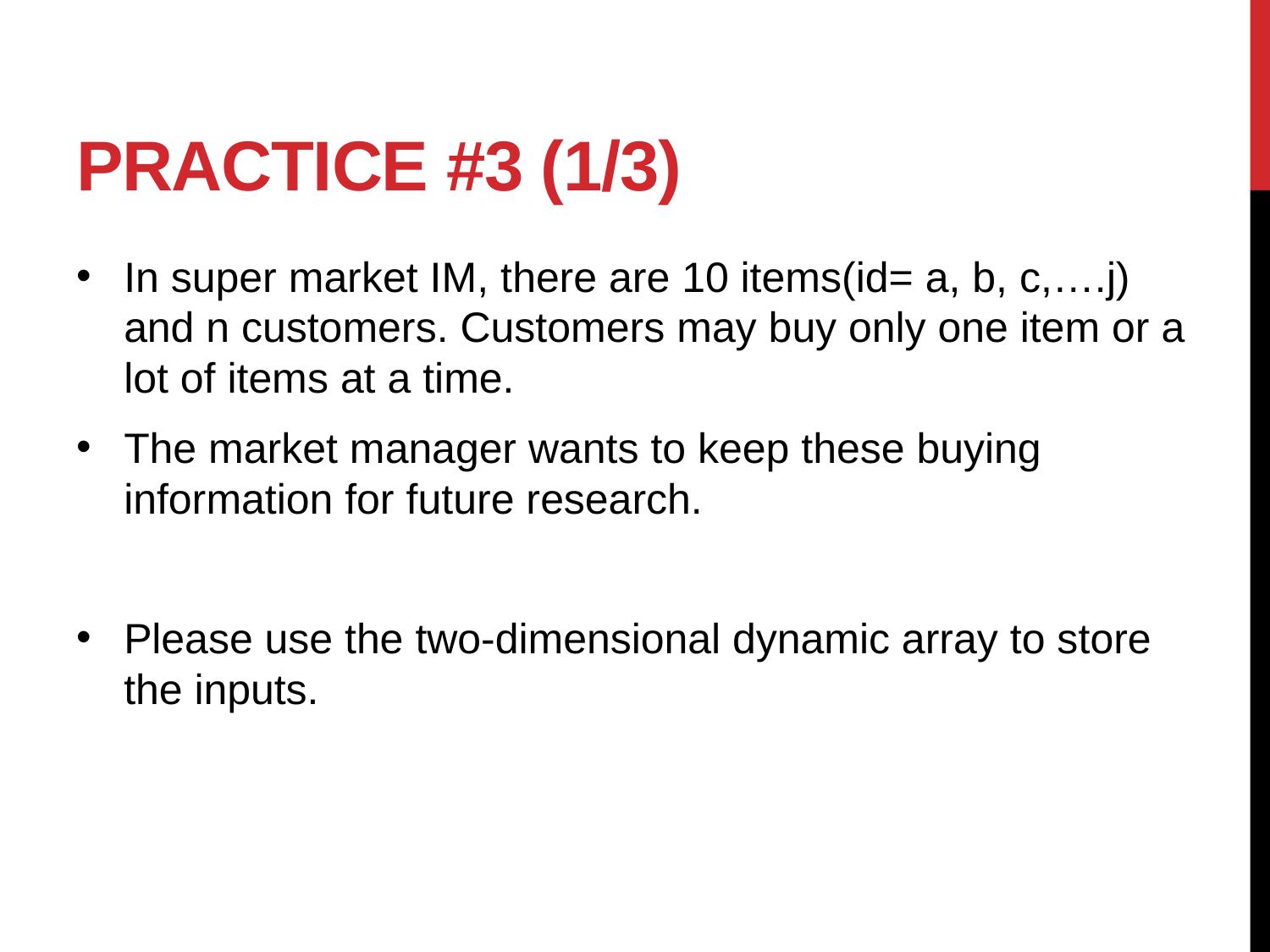

# Practice #3 (1/3)
In super market IM, there are 10 items(id= a, b, c,….j) and n customers. Customers may buy only one item or a lot of items at a time.
The market manager wants to keep these buying information for future research.

Please use the two-dimensional dynamic array to store the inputs.